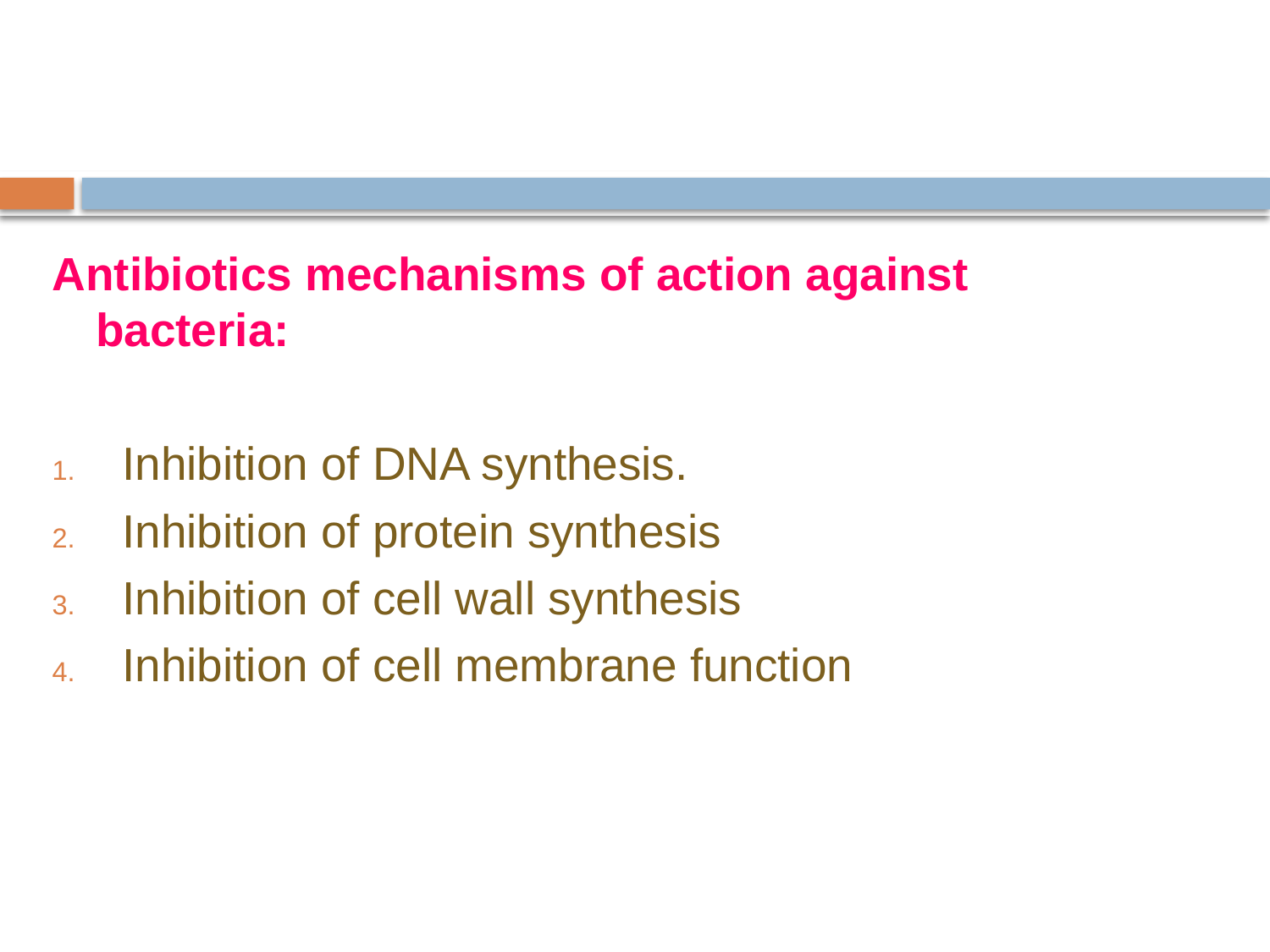

#
Antibiotics mechanisms of action against bacteria:

Inhibition of DNA synthesis.
Inhibition of protein synthesis
Inhibition of cell wall synthesis
Inhibition of cell membrane function